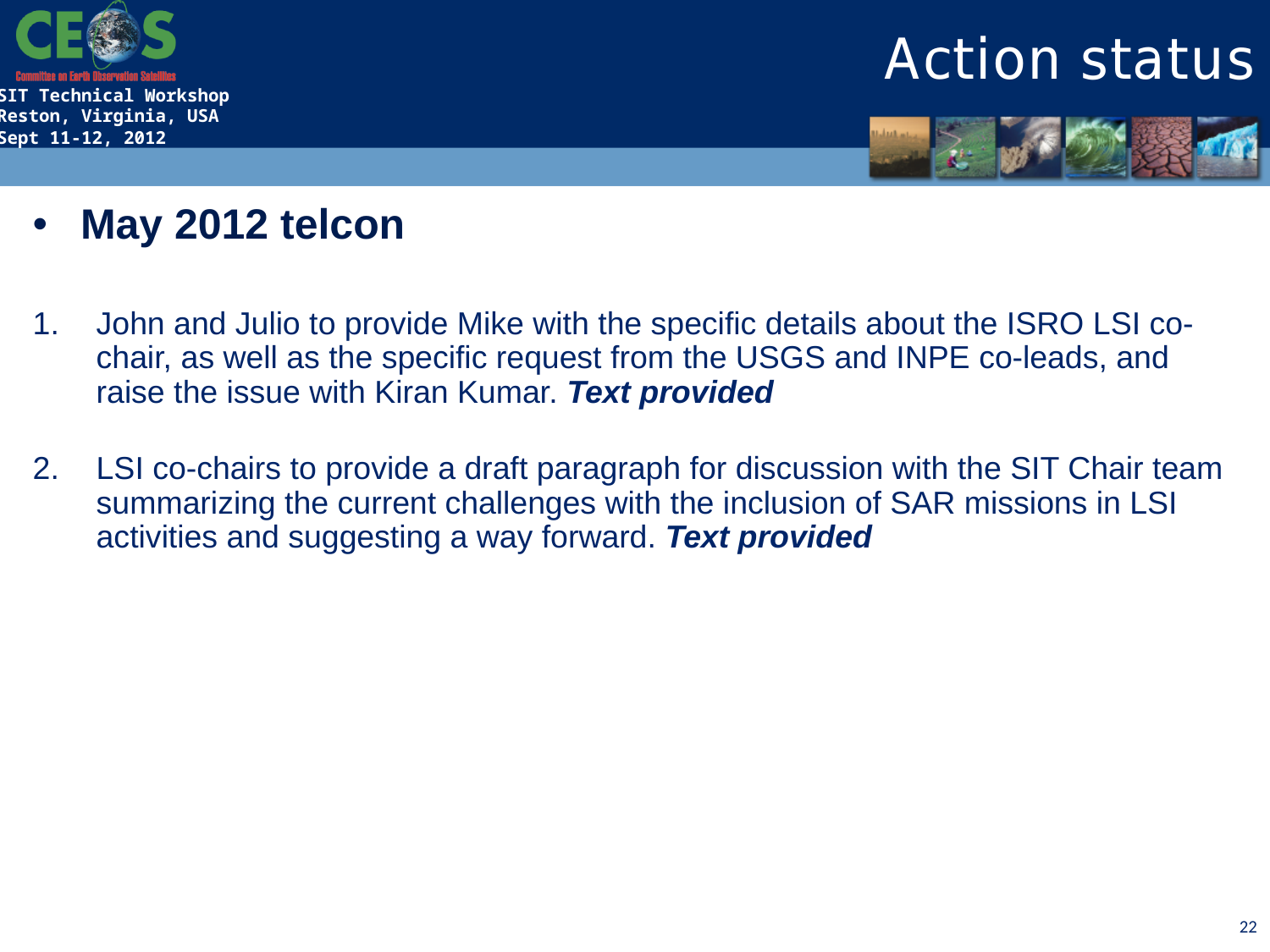

Action status
May 2012 telcon

John and Julio to provide Mike with the specific details about the ISRO LSI co-chair, as well as the specific request from the USGS and INPE co-leads, and raise the issue with Kiran Kumar. Text provided

LSI co-chairs to provide a draft paragraph for discussion with the SIT Chair team summarizing the current challenges with the inclusion of SAR missions in LSI activities and suggesting a way forward. Text provided

22